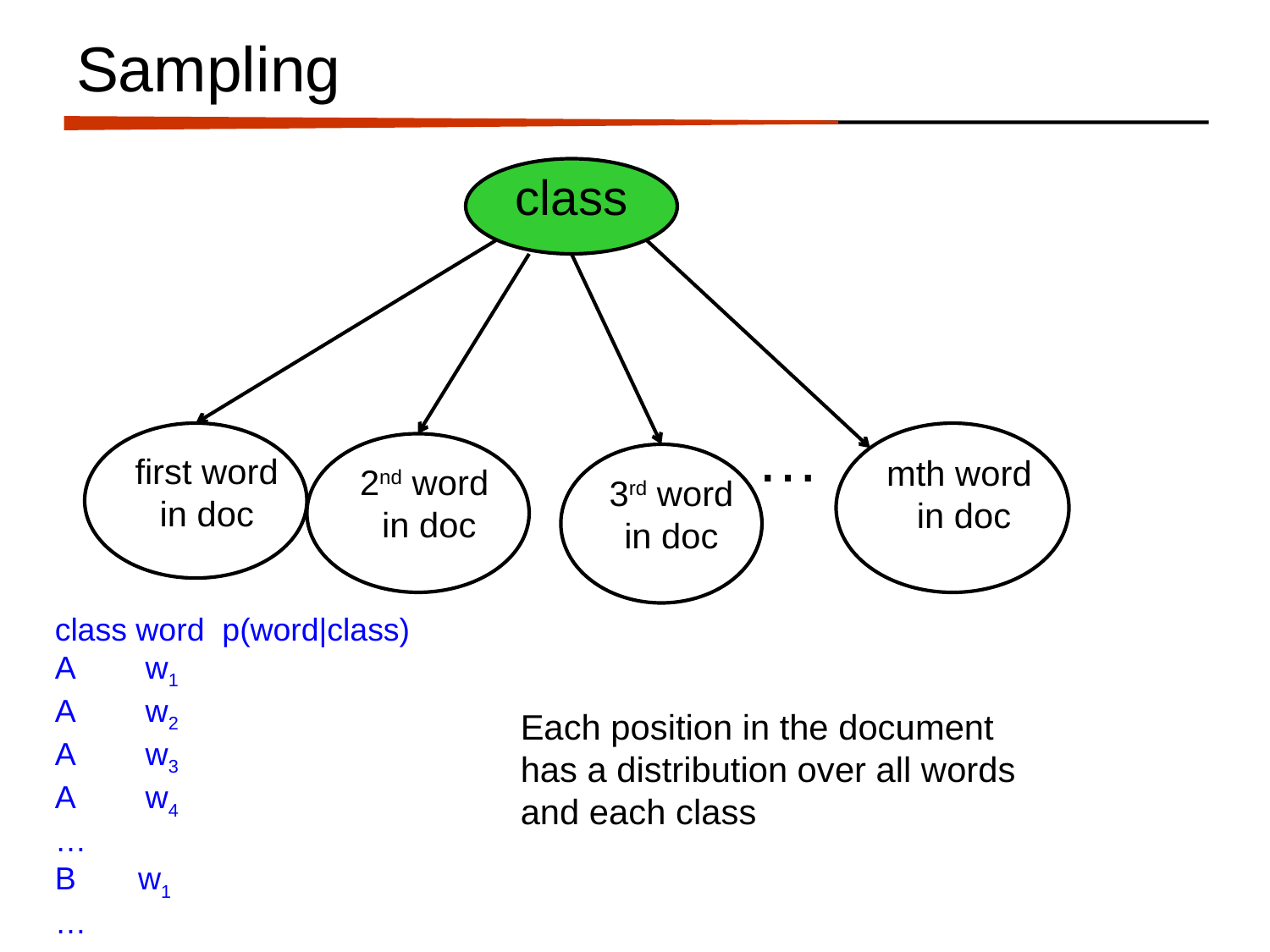

# Sampling

class
…

first word in doc

mth word
in doc

2nd word
in doc

3rd word in doc
class word  p(word|class)
A        w1
A        w2
A        w3
A        w4
…
B       w1
…
Each position in the document has a distribution over all words and each class